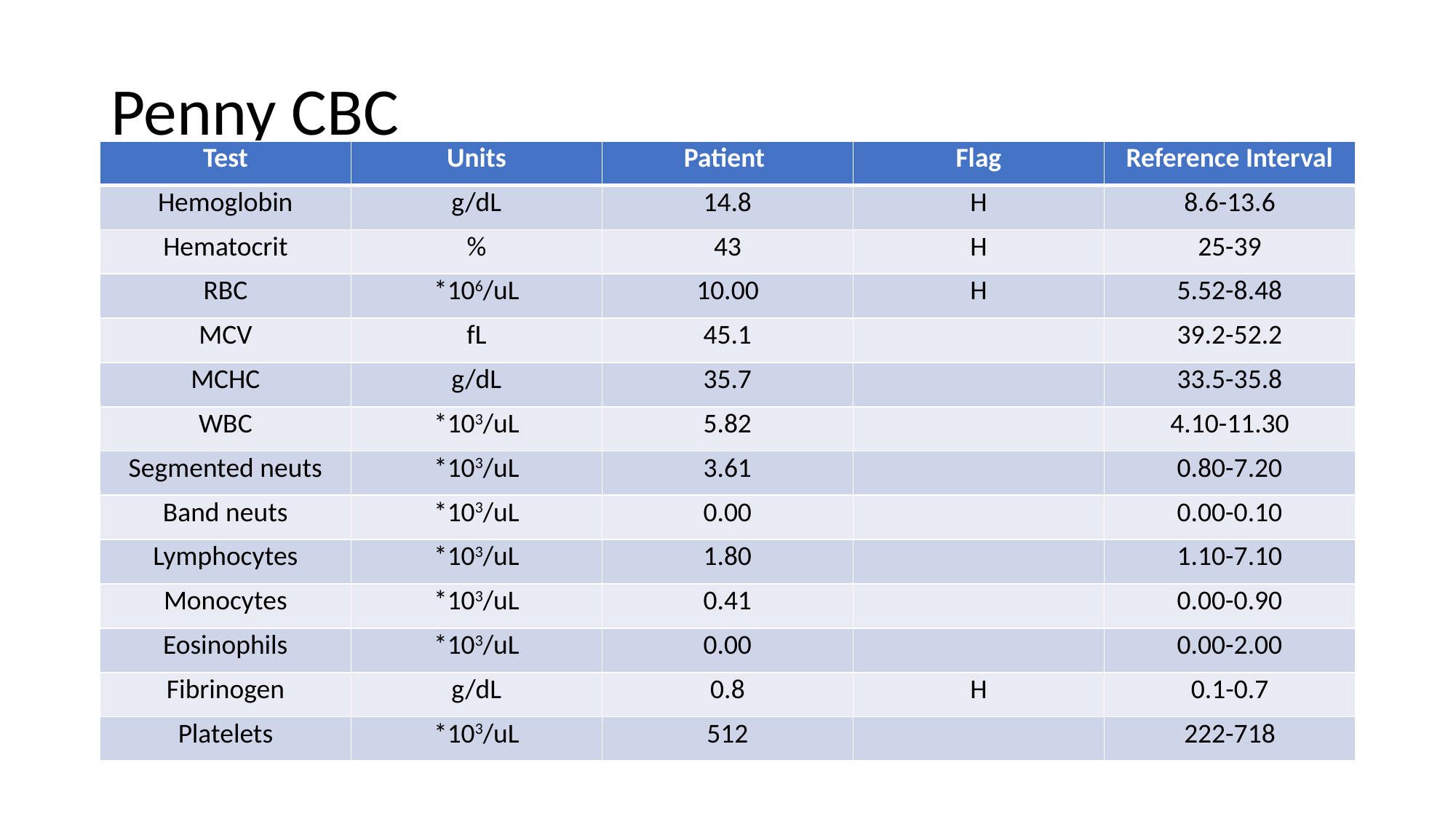

# Penny CBC
| Test | Units | Patient | Flag | Reference Interval |
| --- | --- | --- | --- | --- |
| Hemoglobin | g/dL | 14.8 | H | 8.6-13.6 |
| Hematocrit | % | 43 | H | 25-39 |
| RBC | \*106/uL | 10.00 | H | 5.52-8.48 |
| MCV | fL | 45.1 |  | 39.2-52.2 |
| MCHC | g/dL | 35.7 |  | 33.5-35.8 |
| WBC | \*103/uL | 5.82 |  | 4.10-11.30 |
| Segmented neuts | \*103/uL | 3.61 |  | 0.80-7.20 |
| Band neuts | \*103/uL | 0.00 |  | 0.00-0.10 |
| Lymphocytes | \*103/uL | 1.80 |  | 1.10-7.10 |
| Monocytes | \*103/uL | 0.41 |  | 0.00-0.90 |
| Eosinophils | \*103/uL | 0.00 |  | 0.00-2.00 |
| Fibrinogen | g/dL | 0.8 | H | 0.1-0.7 |
| Platelets | \*103/uL | 512 |  | 222-718 |